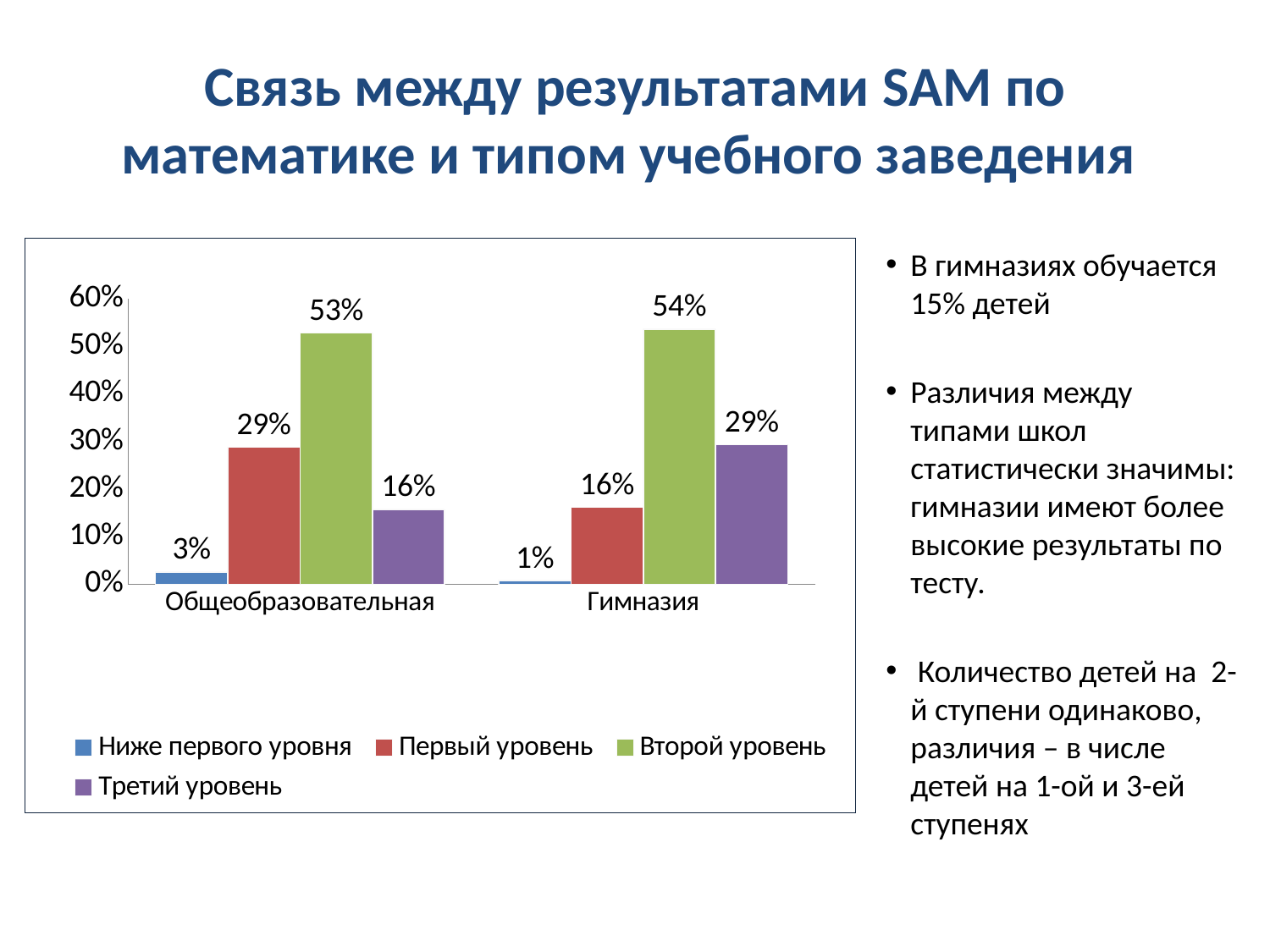

# Связь между результатами SAM по математике и типом учебного заведения

### Chart

| Category | Ниже первого уровня | Первый уровень | Второй уровень | Третий уровень |
|---|---|---|---|---|
| Общеобразовательная | 0.026070763500931113 | 0.2878425113061985 | 0.528332003192338 | 0.15775472200053206 |
| Гимназия | 0.007727975270479135 | 0.162287480680062 | 0.5363214837712514 | 0.2936630602782073 |
В гимназиях обучается 15% детей

Различия между типами школ статистически значимы: гимназии имеют более высокие результаты по тесту.

 Количество детей на  2-й ступени одинаково,  различия – в числе детей на 1-ой и 3-ей ступенях